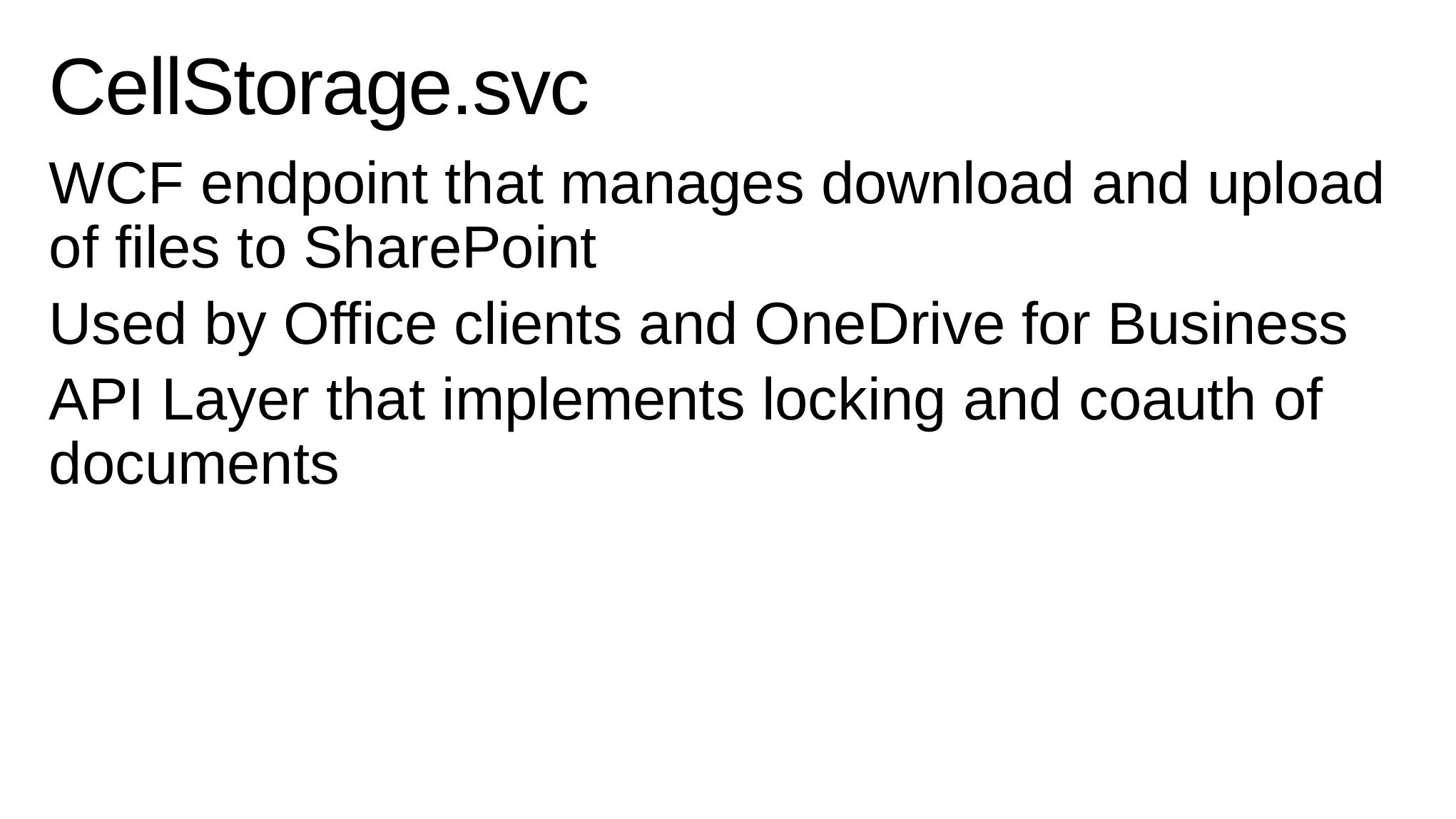

# CellStorage.svc
WCF endpoint that manages download and upload of files to SharePoint
Used by Office clients and OneDrive for Business
API Layer that implements locking and coauth of documents